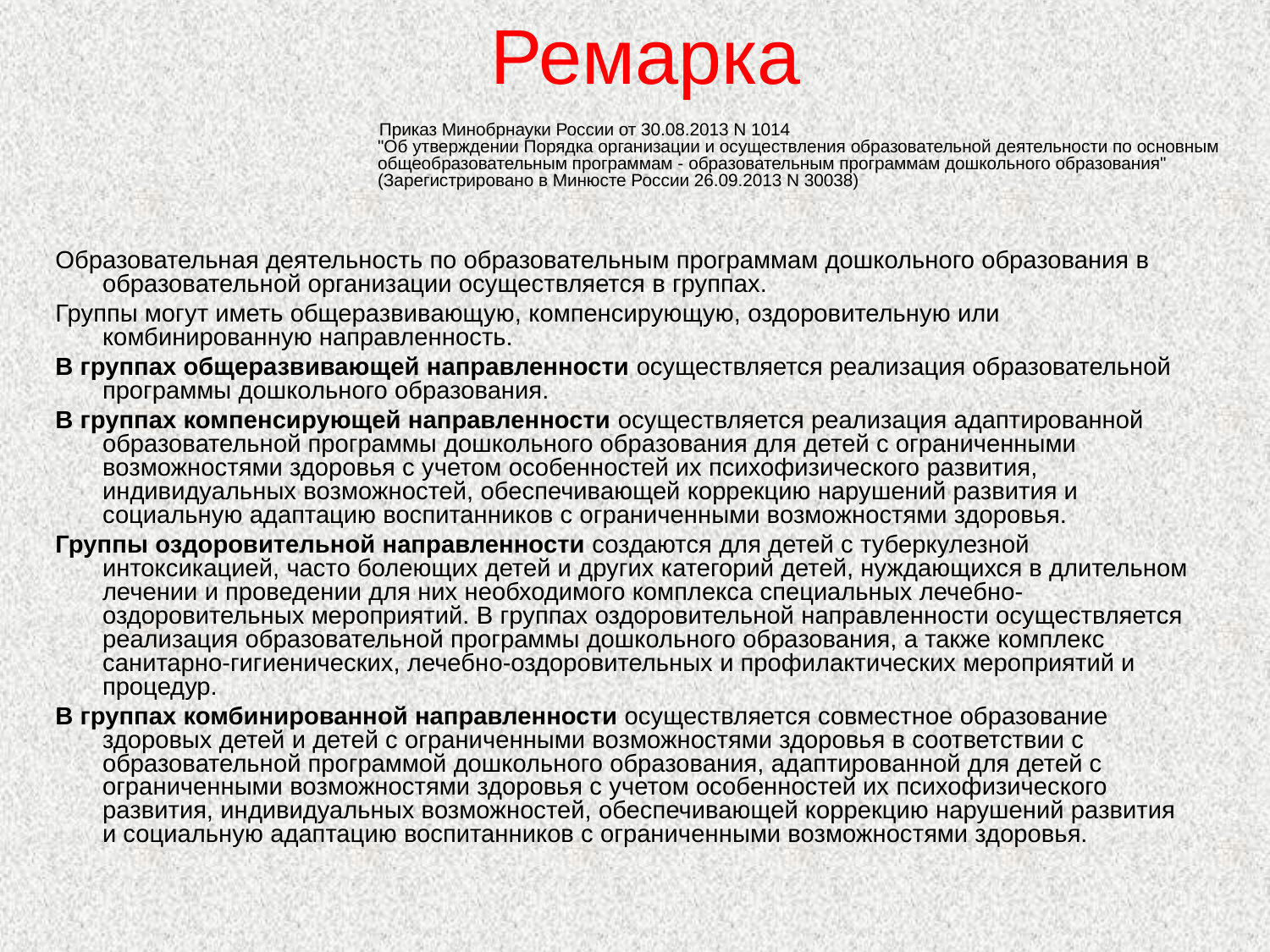

Ремарка
          Приказ Минобрнауки России от 30.08.2013 N 1014
"Об утверждении Порядка организации и осуществления образовательной деятельности по основным общеобразовательным программам - образовательным программам дошкольного образования"
(Зарегистрировано в Минюсте России 26.09.2013 N 30038)
Образовательная деятельность по образовательным программам дошкольного образования в образовательной организации осуществляется в группах.
Группы могут иметь общеразвивающую, компенсирующую, оздоровительную или комбинированную направленность.
В группах общеразвивающей направленности осуществляется реализация образовательной программы дошкольного образования.
В группах компенсирующей направленности осуществляется реализация адаптированной образовательной программы дошкольного образования для детей с ограниченными возможностями здоровья с учетом особенностей их психофизического развития, индивидуальных возможностей, обеспечивающей коррекцию нарушений развития и социальную адаптацию воспитанников с ограниченными возможностями здоровья.
Группы оздоровительной направленности создаются для детей с туберкулезной интоксикацией, часто болеющих детей и других категорий детей, нуждающихся в длительном лечении и проведении для них необходимого комплекса специальных лечебно-оздоровительных мероприятий. В группах оздоровительной направленности осуществляется реализация образовательной программы дошкольного образования, а также комплекс санитарно-гигиенических, лечебно-оздоровительных и профилактических мероприятий и процедур.
В группах комбинированной направленности осуществляется совместное образование здоровых детей и детей с ограниченными возможностями здоровья в соответствии с образовательной программой дошкольного образования, адаптированной для детей с ограниченными возможностями здоровья с учетом особенностей их психофизического развития, индивидуальных возможностей, обеспечивающей коррекцию нарушений развития и социальную адаптацию воспитанников с ограниченными возможностями здоровья.